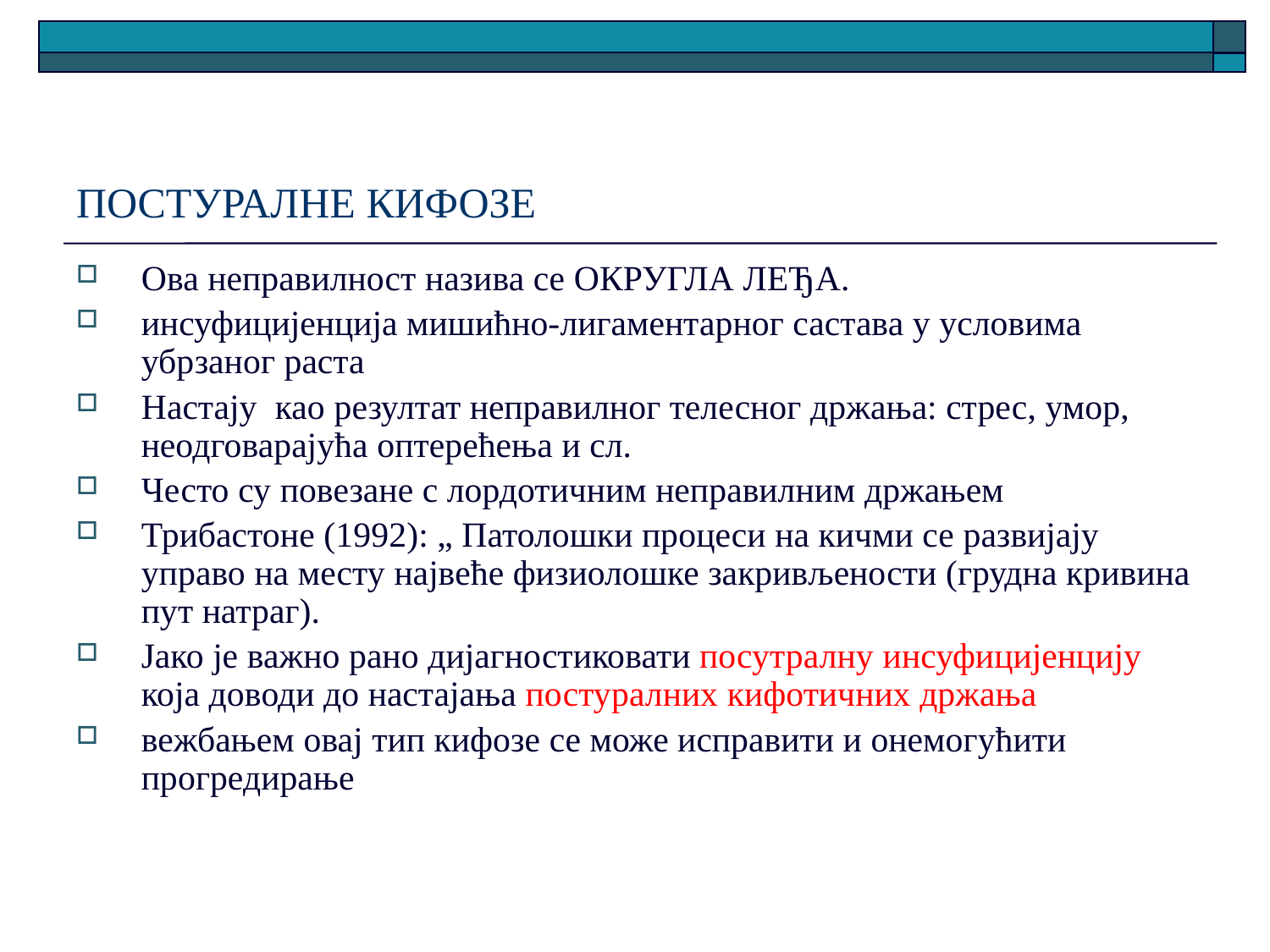

# ПОСТУРАЛНЕ КИФОЗЕ
Ова неправилност назива се ОКРУГЛА ЛЕЂА.
инсуфицијенција мишићно-лигаментарног састава у условима убрзаног раста
Настају  као резултат неправилног телесног држања: стрес, умор, неодговарајућа оптерећења и сл.
Често су повезане с лордотичним неправилним држањем
Трибастоне (1992): „ Патолошки процеси на кичми се развијају управо на месту највеће физиолошке закривљености (грудна кривина пут натраг).
Јако је важно рано дијагностиковати посутралну инсуфицијенцију која доводи до настајања постуралних кифотичних држања
вежбањем овај тип кифозе се може исправити и онемогућити прогредирање